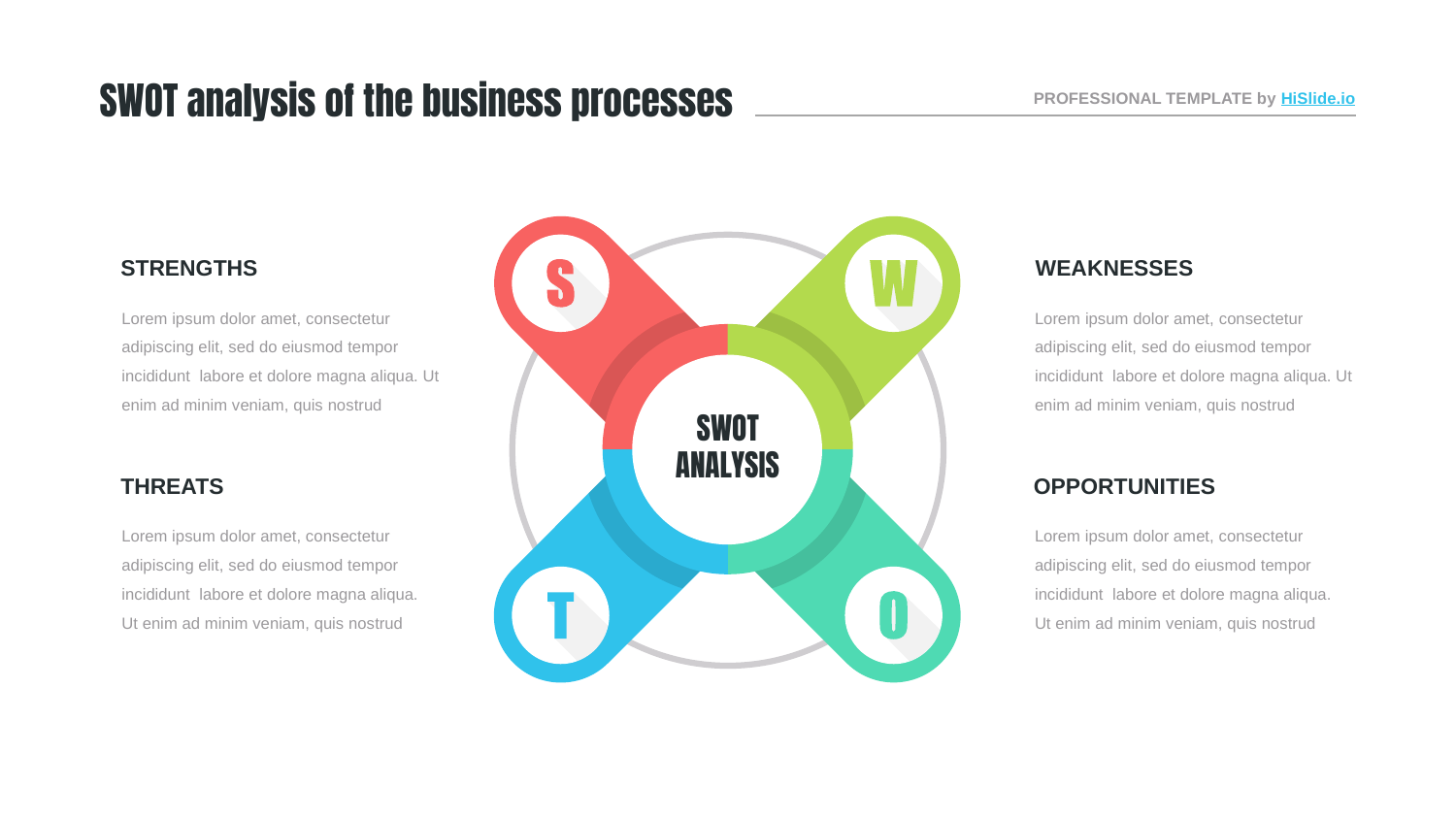

SWOT analysis of the business processes
PROFESSIONAL TEMPLATE by HiSlide.io

SWOT
ANALYSIS

STRENGTHS
Lorem ipsum dolor amet, consectetur adipiscing elit, sed do eiusmod tempor incididunt  labore et dolore magna aliqua. Ut enim ad minim veniam, quis nostrud
THREATS
Lorem ipsum dolor amet, consectetur adipiscing elit, sed do eiusmod tempor incididunt  labore et dolore magna aliqua. Ut enim ad minim veniam, quis nostrud
WEAKNESSES
Lorem ipsum dolor amet, consectetur adipiscing elit, sed do eiusmod tempor incididunt  labore et dolore magna aliqua. Ut enim ad minim veniam, quis nostrud
OPPORTUNITIES
Lorem ipsum dolor amet, consectetur adipiscing elit, sed do eiusmod tempor incididunt  labore et dolore magna aliqua. Ut enim ad minim veniam, quis nostrud